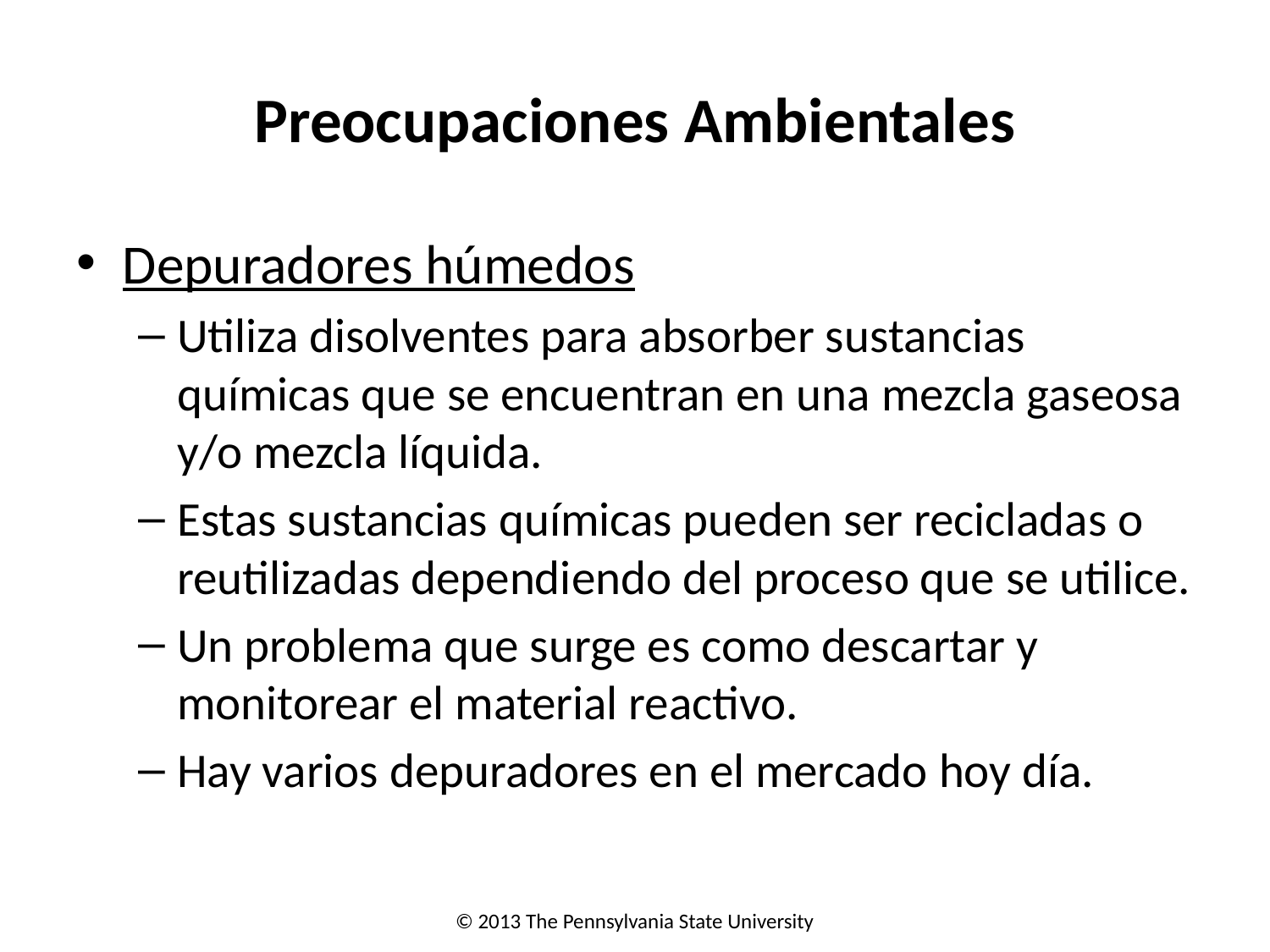

# Preocupaciones Ambientales
Depuradores húmedos
Utiliza disolventes para absorber sustancias químicas que se encuentran en una mezcla gaseosa y/o mezcla líquida.
Estas sustancias químicas pueden ser recicladas o reutilizadas dependiendo del proceso que se utilice.
Un problema que surge es como descartar y monitorear el material reactivo.
Hay varios depuradores en el mercado hoy día.